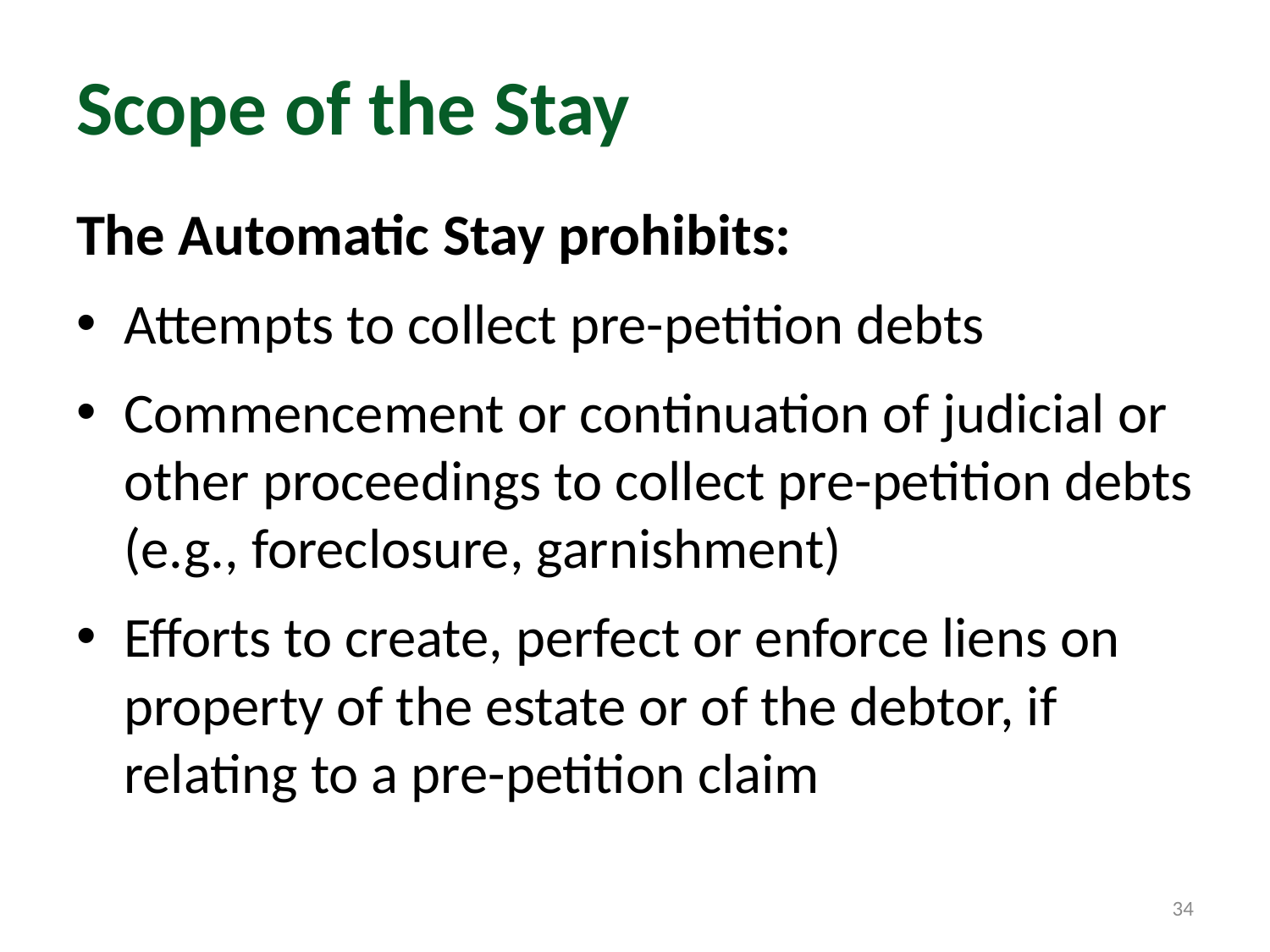

# Scope of the Stay
The Automatic Stay prohibits:
Attempts to collect pre-petition debts
Commencement or continuation of judicial or other proceedings to collect pre-petition debts (e.g., foreclosure, garnishment)
Efforts to create, perfect or enforce liens on property of the estate or of the debtor, if relating to a pre-petition claim

34